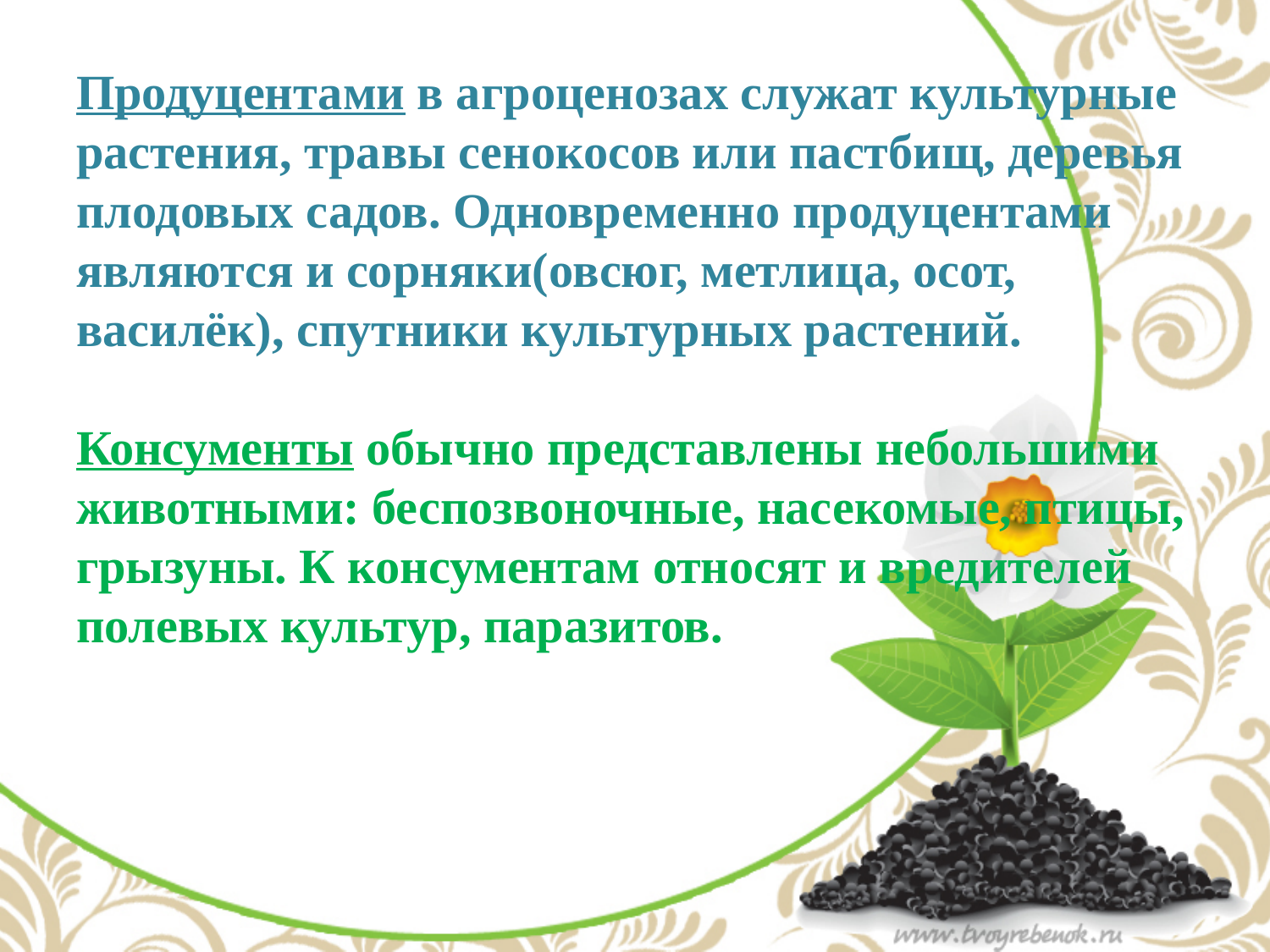

# Продуцентами в агроценозах служат культурные растения, травы сенокосов или пастбищ, деревья плодовых садов. Одновременно продуцентами являются и сорняки(овсюг, метлица, осот, василёк), спутники культурных растений. Консументы обычно представлены небольшими животными: беспозвоночные, насекомые, птицы, грызуны. К консументам относят и вредителей полевых культур, паразитов.